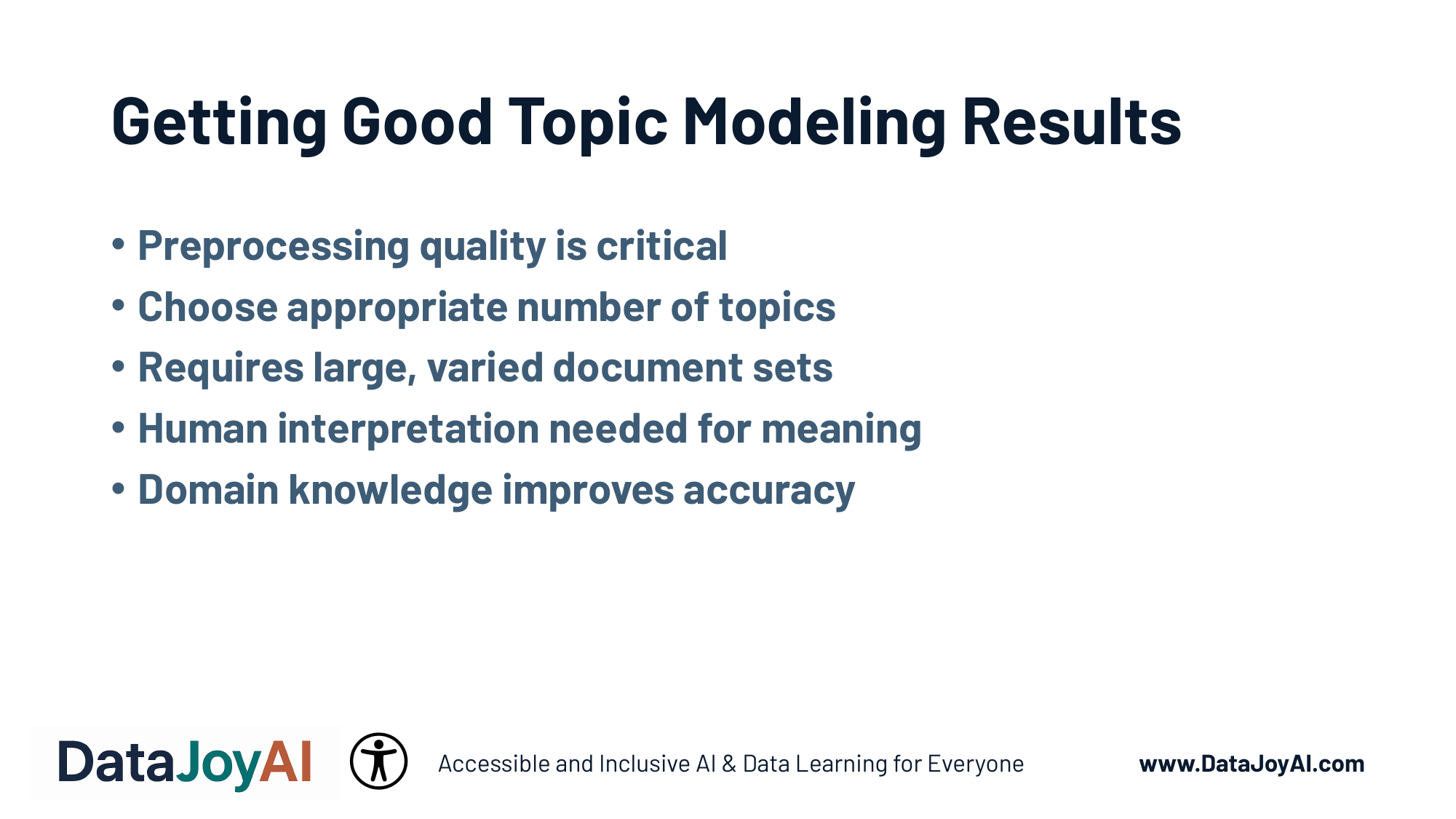

# Getting Good Topic Modeling Results
Preprocessing quality is critical
Choose appropriate number of topics
Requires large, varied document sets
Human interpretation needed for meaning
Domain knowledge improves accuracy